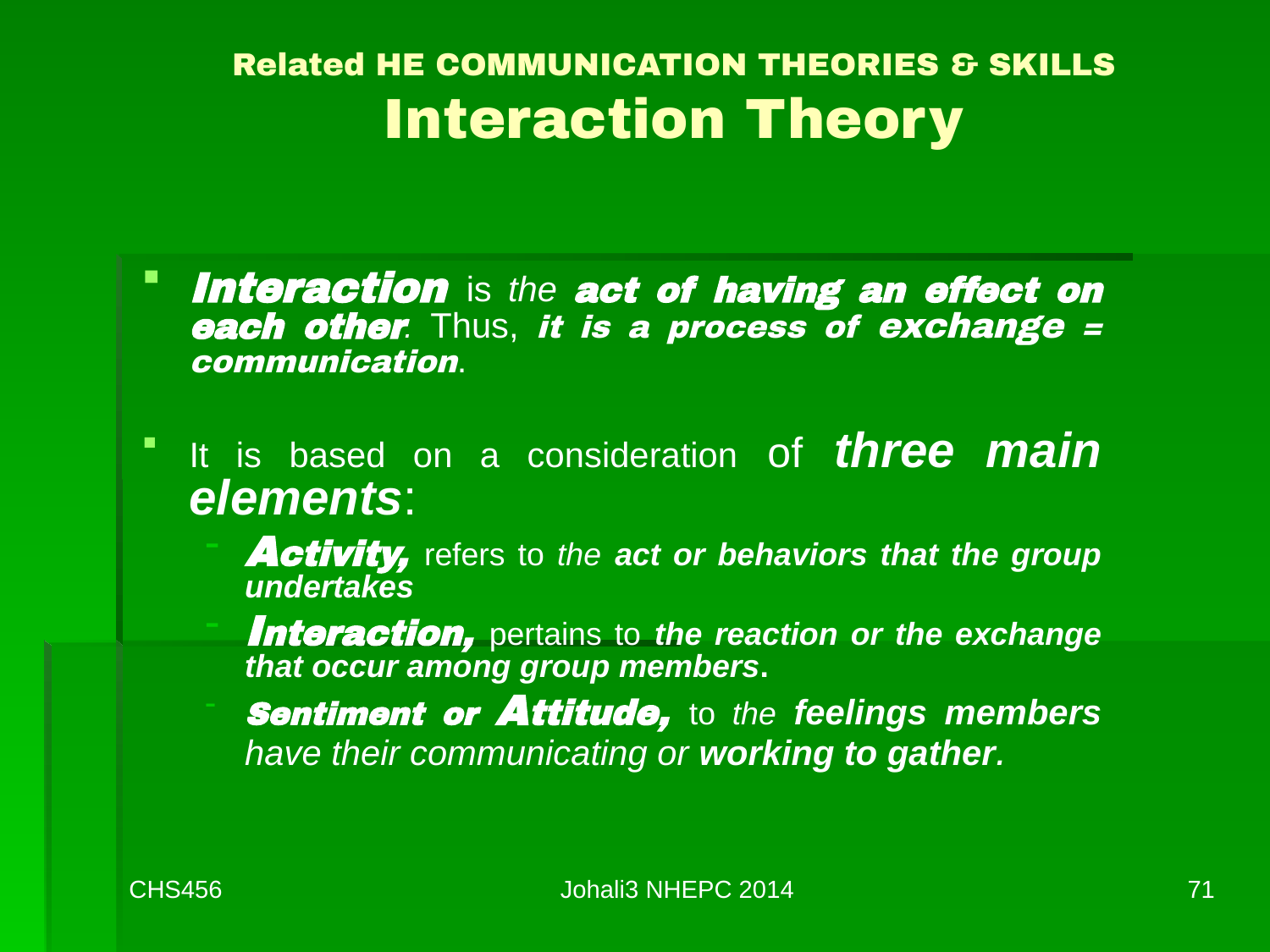

# Related HE COMMUNICATION THEORIES & SKILLS Interaction Theory
Interaction is the act of having an effect on each other. Thus, it is a process of exchange = communication.

It is based on a consideration of three main elements:
Activity, refers to the act or behaviors that the group undertakes
Interaction, pertains to the reaction or the exchange that occur among group members.
Sentiment or Attitude, to the feelings members have their communicating or working to gather.

CHS456
Johali3 NHEPC 2014
71